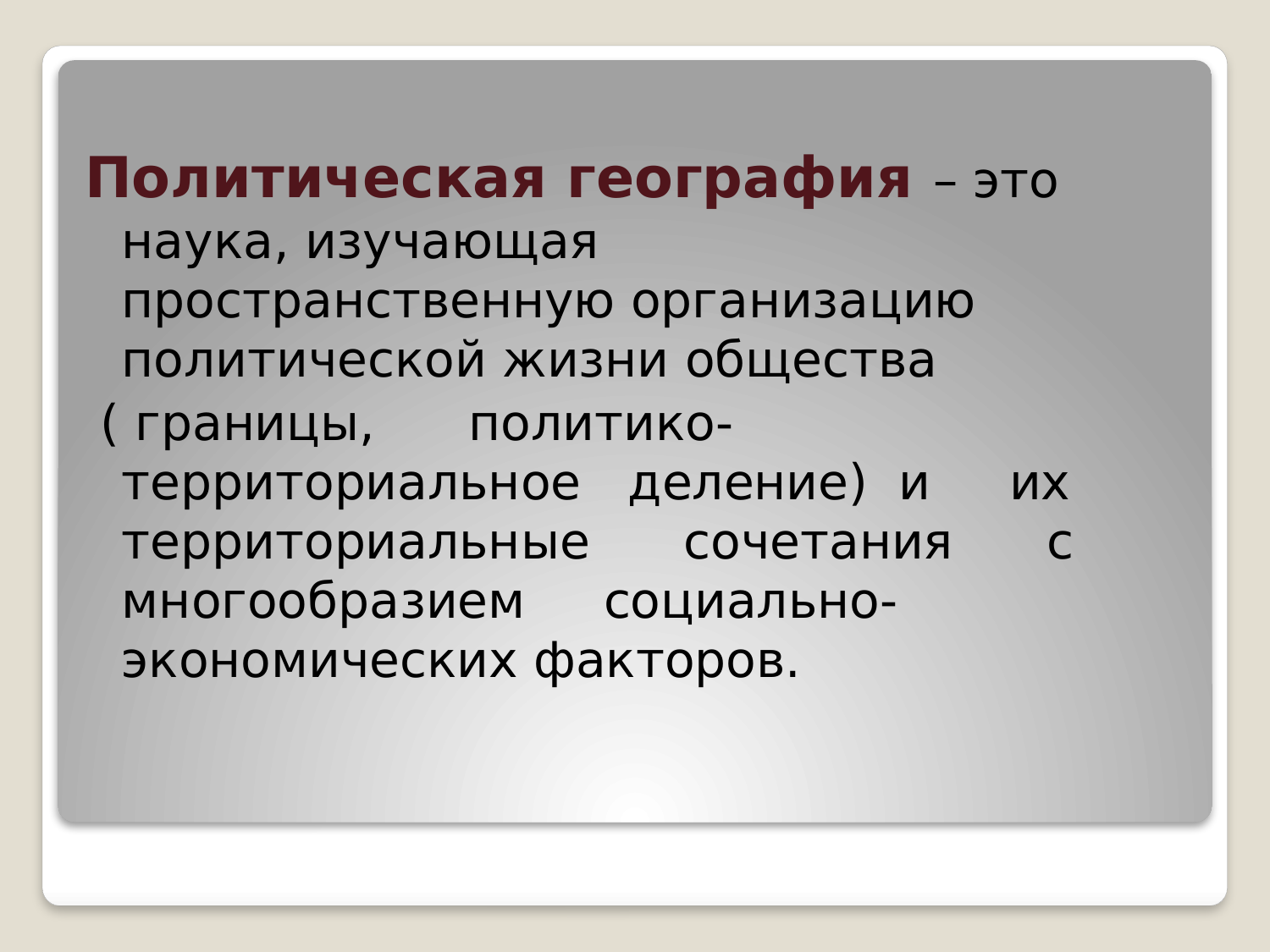

Политическая география – это наука, изучающая       пространственную организацию   политической жизни общества
 ( границы,      политико-территориальное   деление)  и     их территориальные      сочетания      с многообразием     социально-экономических факторов.
#